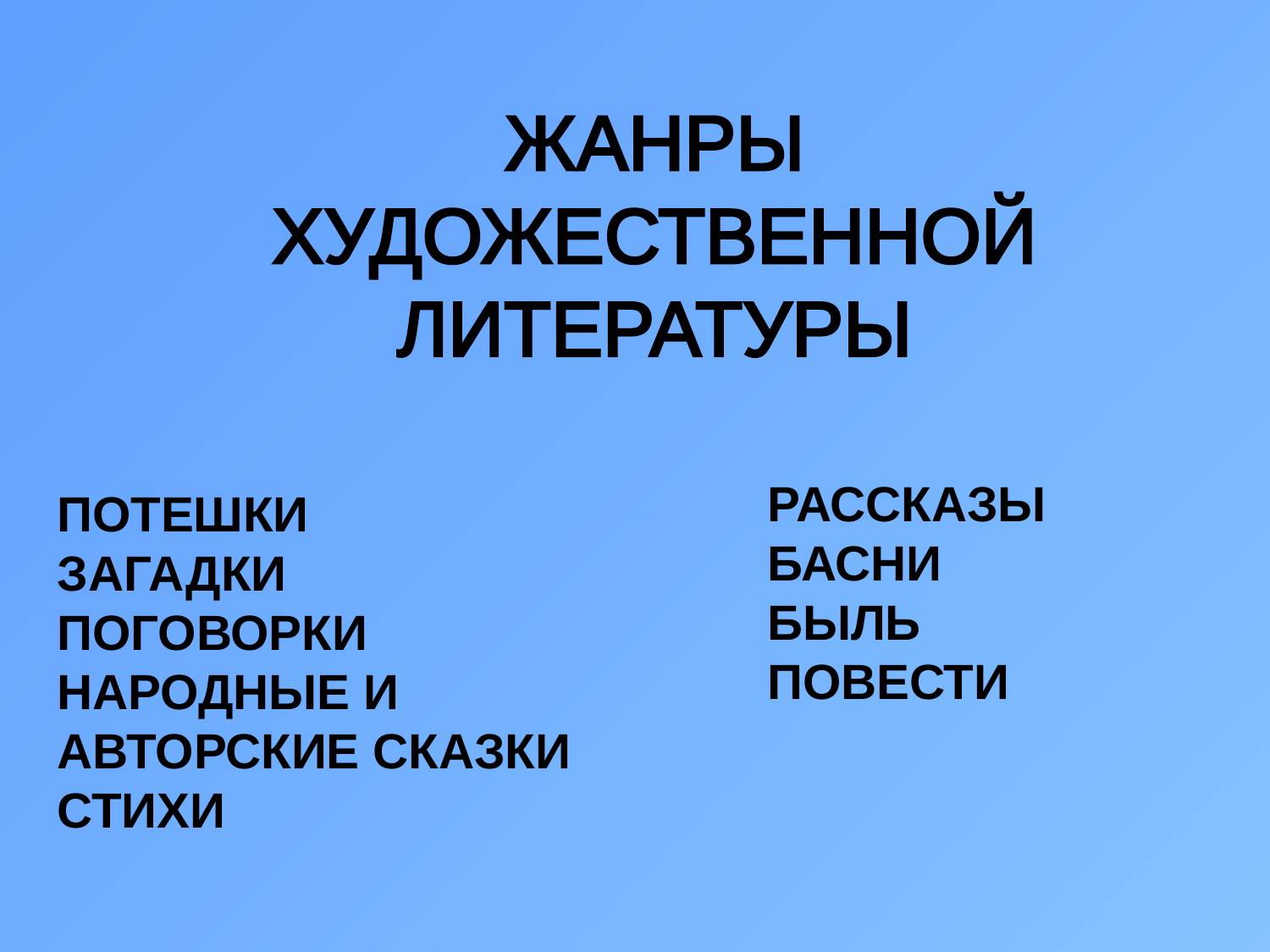

ЖАНРЫ ХУДОЖЕСТВЕННОЙ ЛИТЕРАТУРЫ

РАССКАЗЫ
БАСНИ
БЫЛЬ
ПОВЕСТИ
ПОТЕШКИ
ЗАГАДКИ
ПОГОВОРКИ
НАРОДНЫЕ И АВТОРСКИЕ СКАЗКИ
СТИХИ